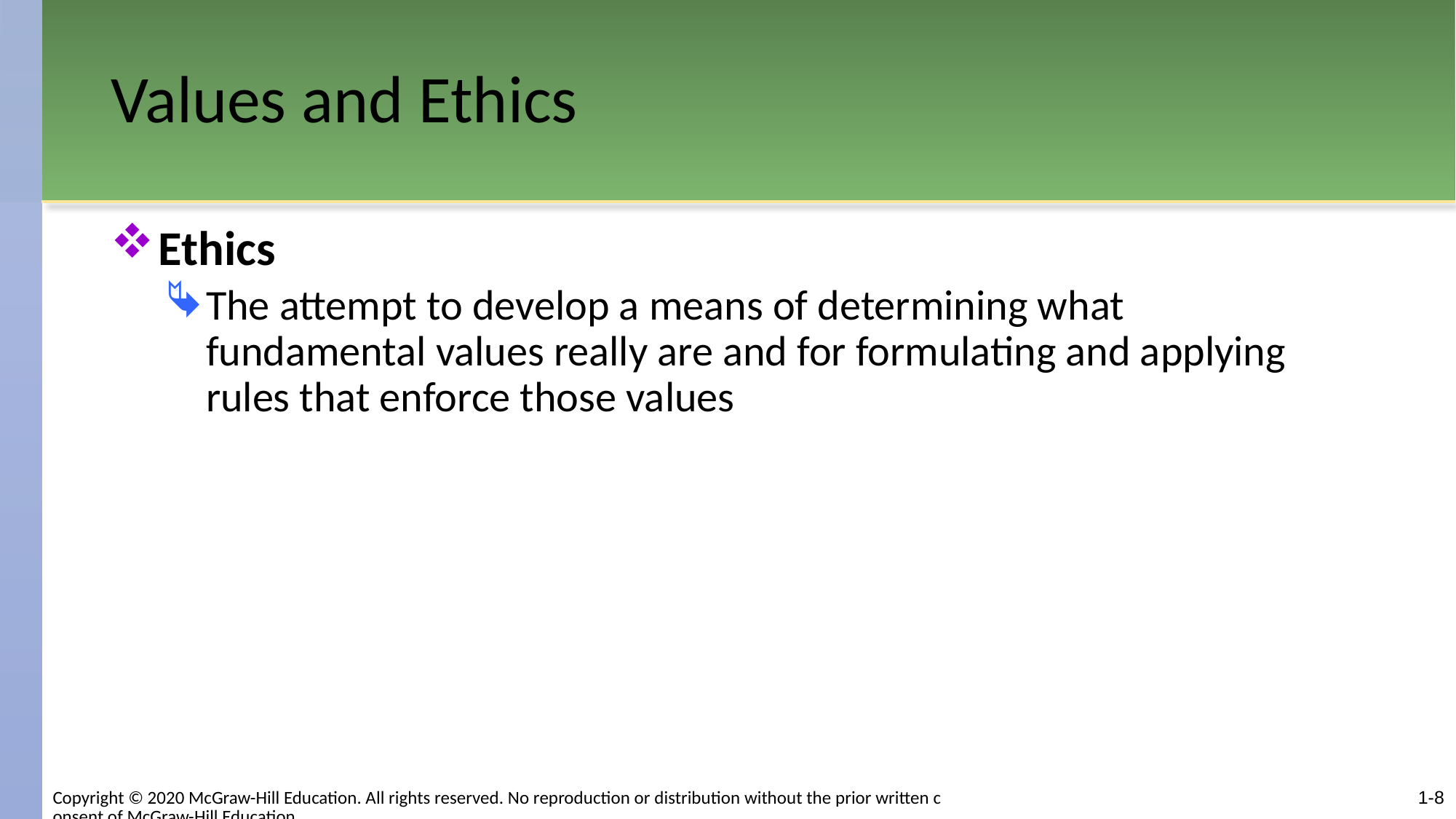

# Values and Ethics
Ethics
The attempt to develop a means of determining what fundamental values really are and for formulating and applying rules that enforce those values
1-8
Copyright © 2020 McGraw-Hill Education. All rights reserved. No reproduction or distribution without the prior written consent of McGraw-Hill Education.